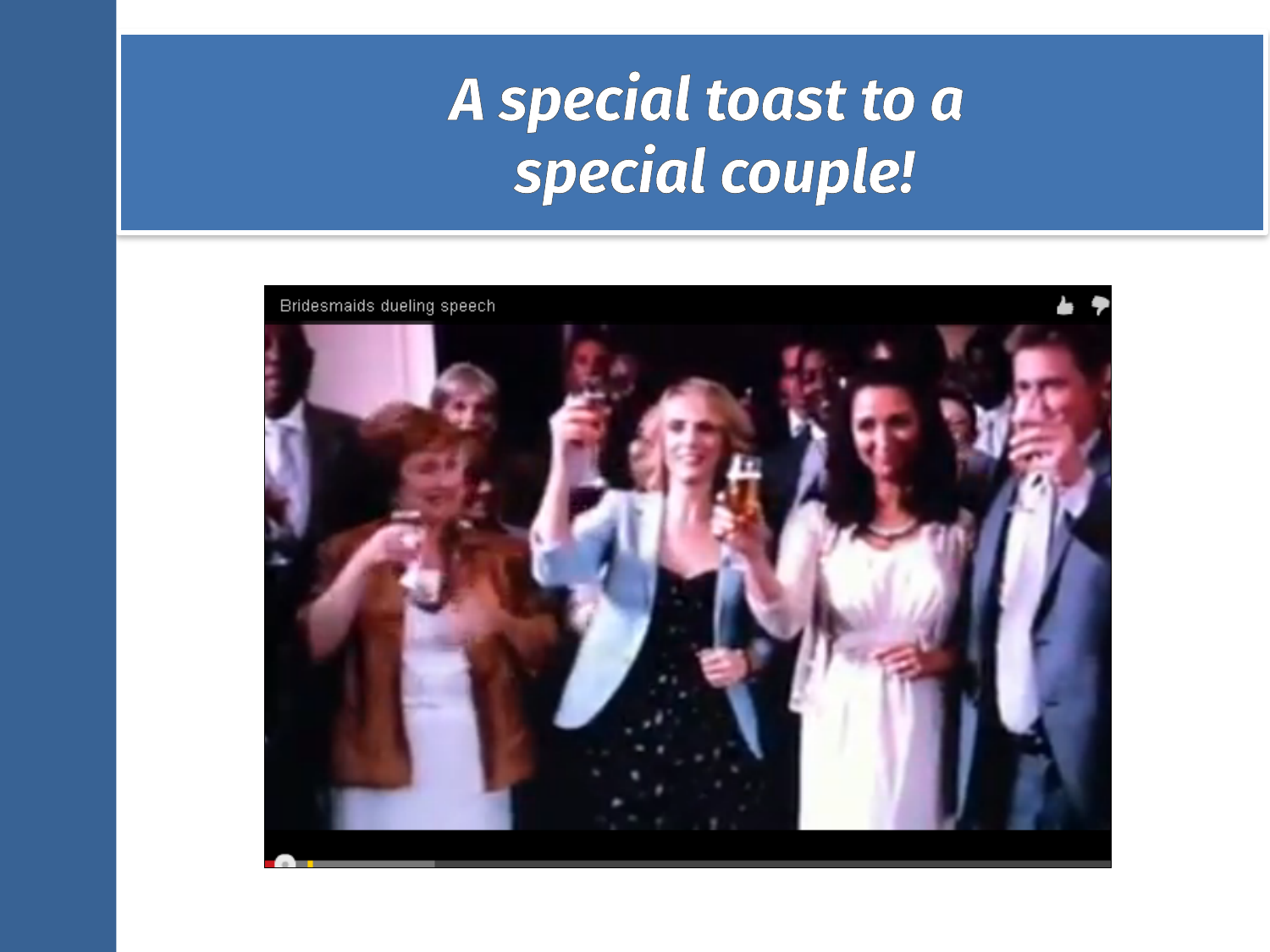

# A special toast to a special couple!